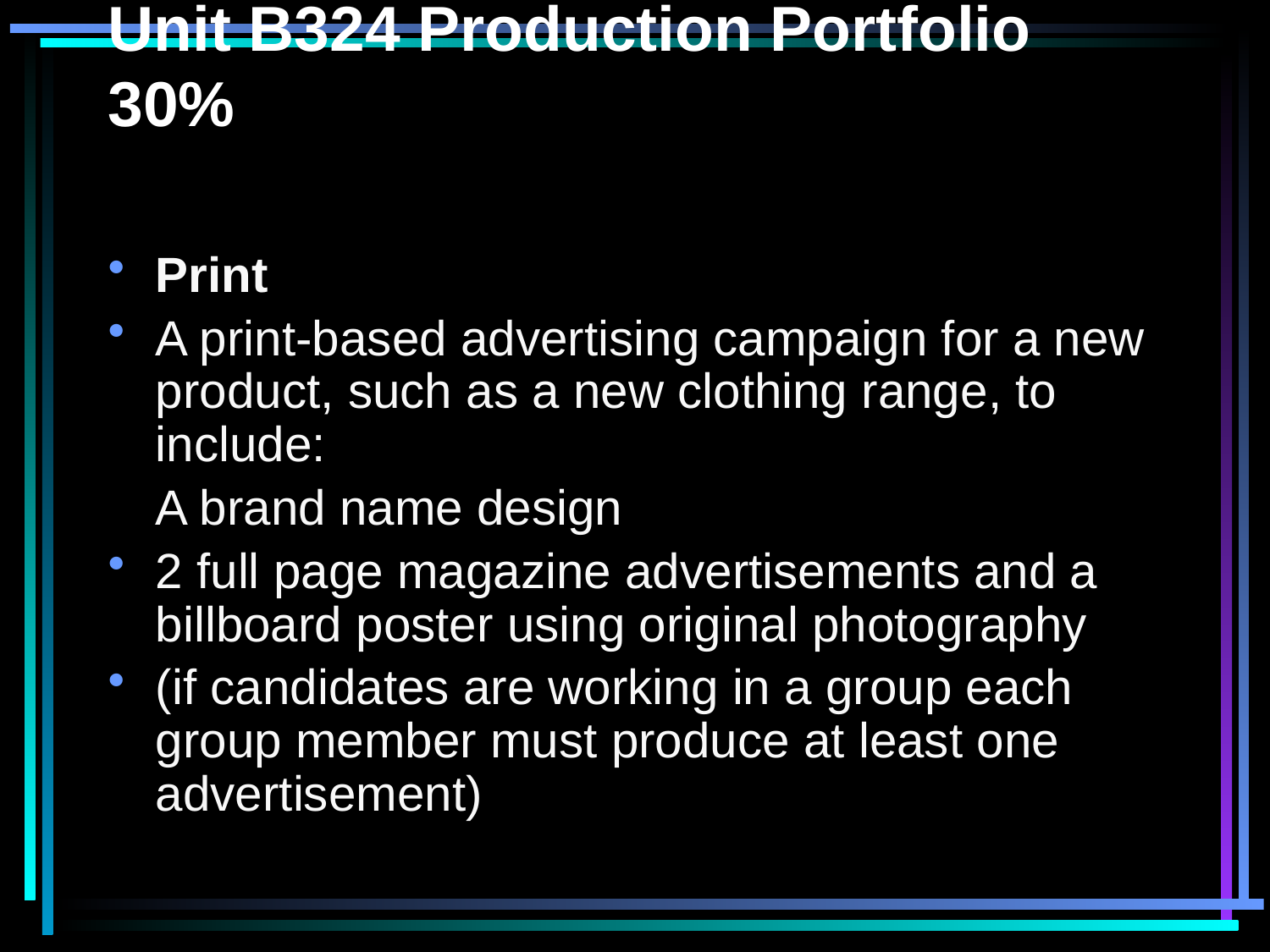

# Unit B324 Production Portfolio 30%
Print
A print-based advertising campaign for a new product, such as a new clothing range, to include:
	A brand name design
2 full page magazine advertisements and a billboard poster using original photography
(if candidates are working in a group each group member must produce at least one advertisement)